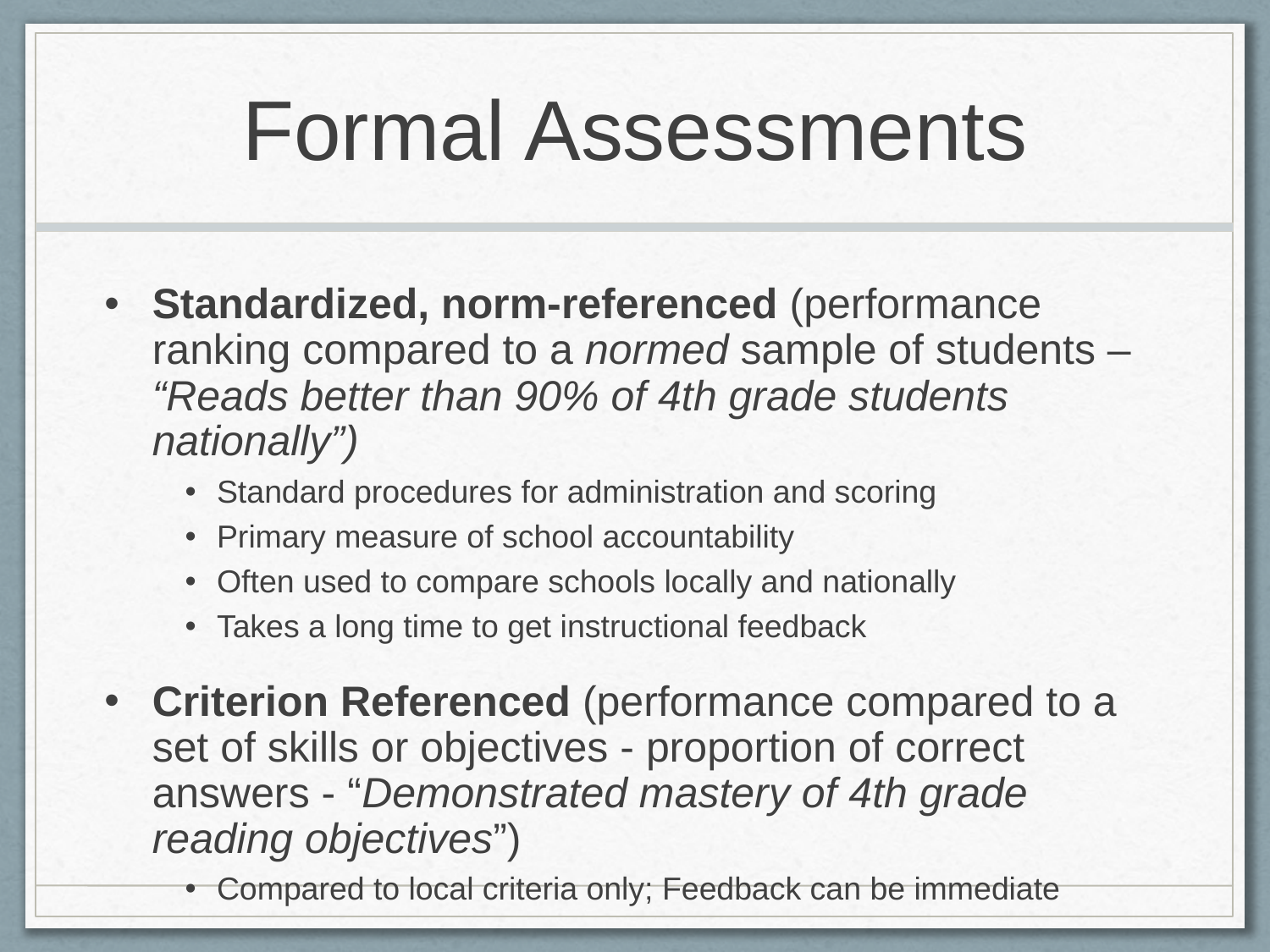

# Formal Assessments
Standardized, norm-referenced (performance ranking compared to a normed sample of students –
“Reads better than 90% of 4th grade students nationally”)
Standard procedures for administration and scoring
Primary measure of school accountability
Often used to compare schools locally and nationally
Takes a long time to get instructional feedback
Criterion Referenced (performance compared to a set of skills or objectives - proportion of correct answers - “Demonstrated mastery of 4th grade reading objectives”)
Compared to local criteria only; Feedback can be immediate